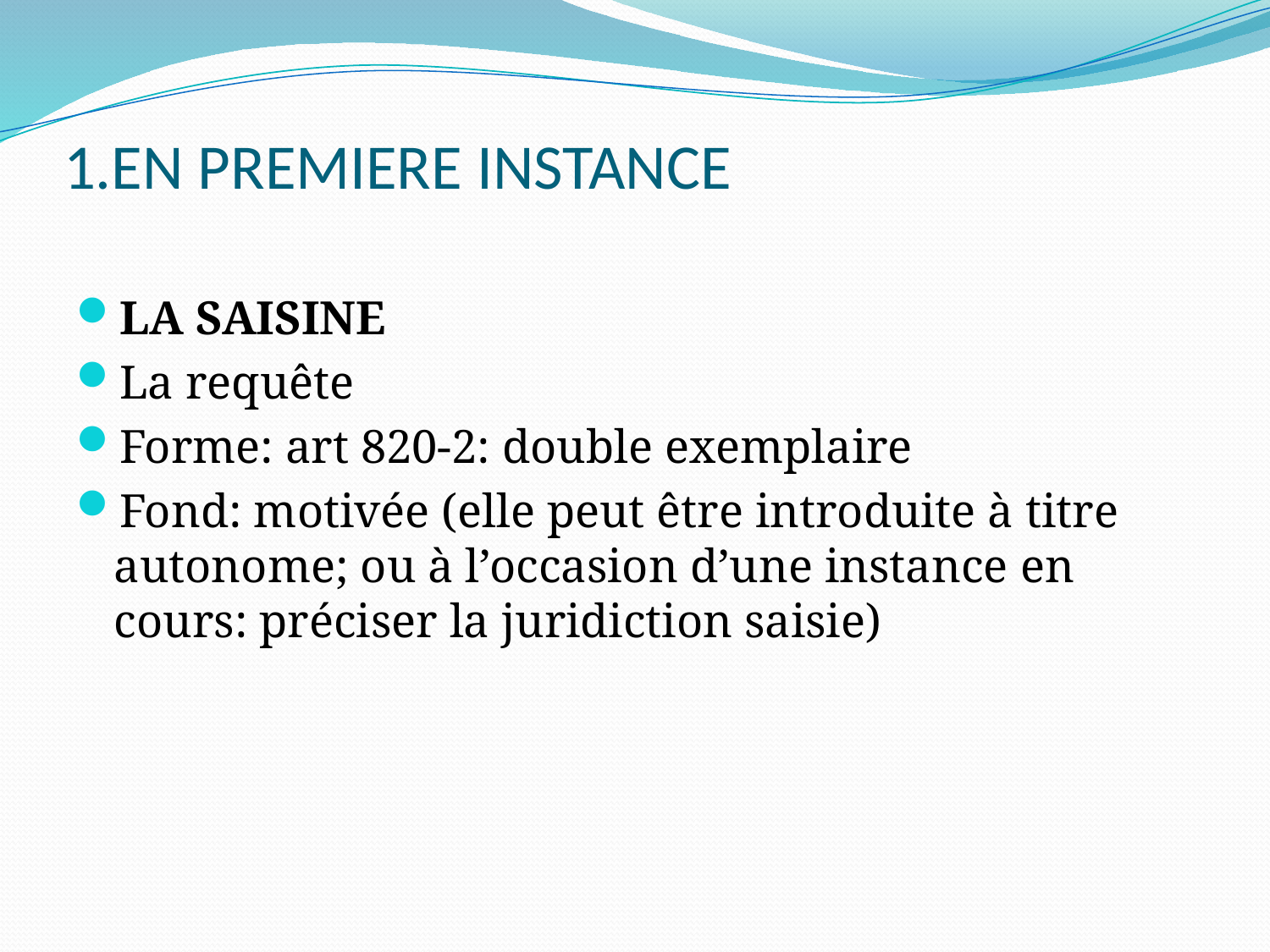

# 1.EN PREMIERE INSTANCE

LA SAISINE
La requête
Forme: art 820-2: double exemplaire
Fond: motivée (elle peut être introduite à titre autonome; ou à l’occasion d’une instance en cours: préciser la juridiction saisie)